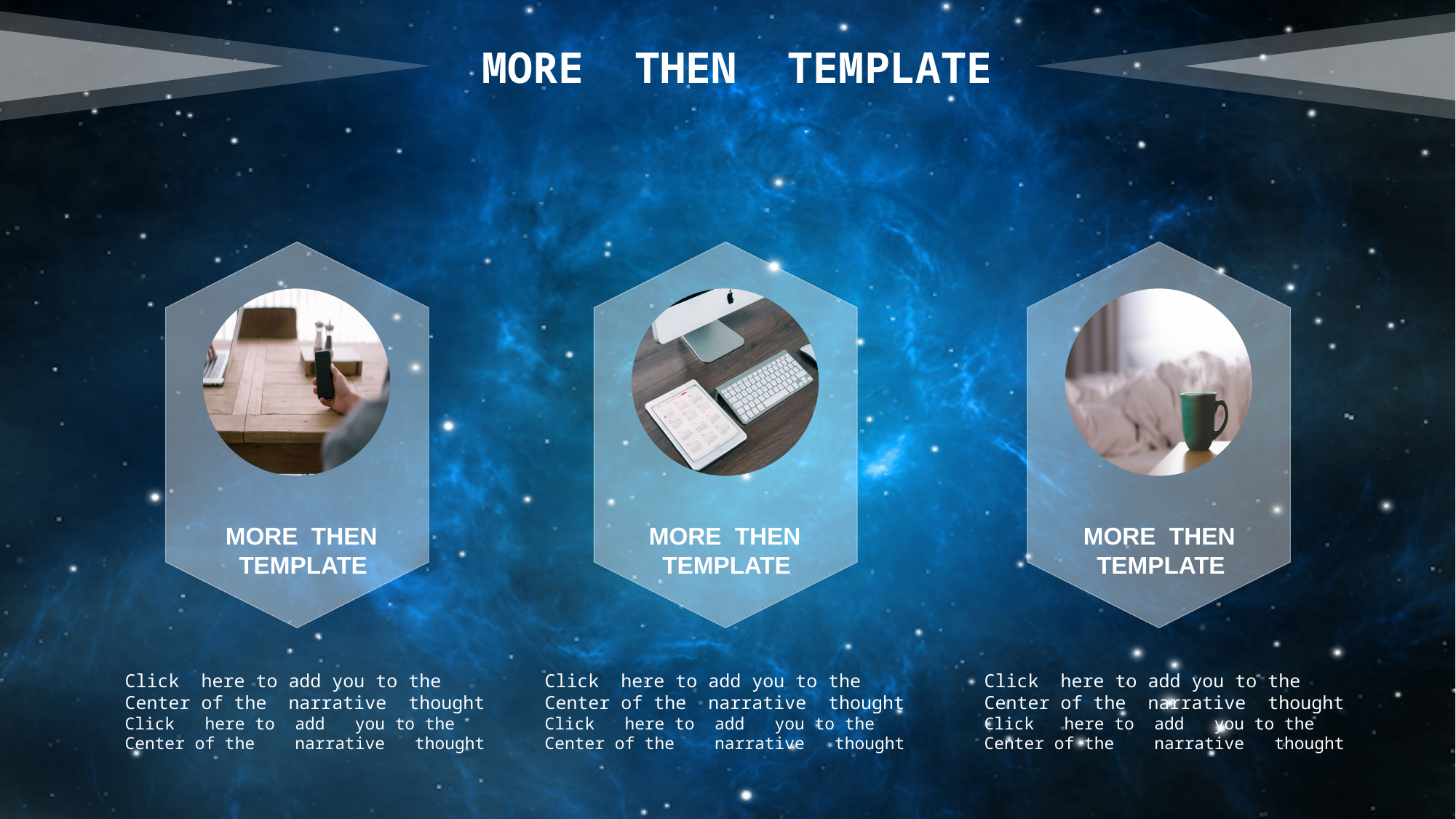

MORE  THEN  TEMPLATE

MORE  THEN
  TEMPLATE
MORE  THEN
  TEMPLATE
MORE  THEN
  TEMPLATE

Click  here to add you to the
Center of the  narrative  thought
Click   here to  add   you to the
Center of the    narrative   thought

Click  here to add you to the
Center of the  narrative  thought
Click   here to  add   you to the
Center of the    narrative   thought

Click  here to add you to the
Center of the  narrative  thought
Click   here to  add   you to the
Center of the    narrative   thought